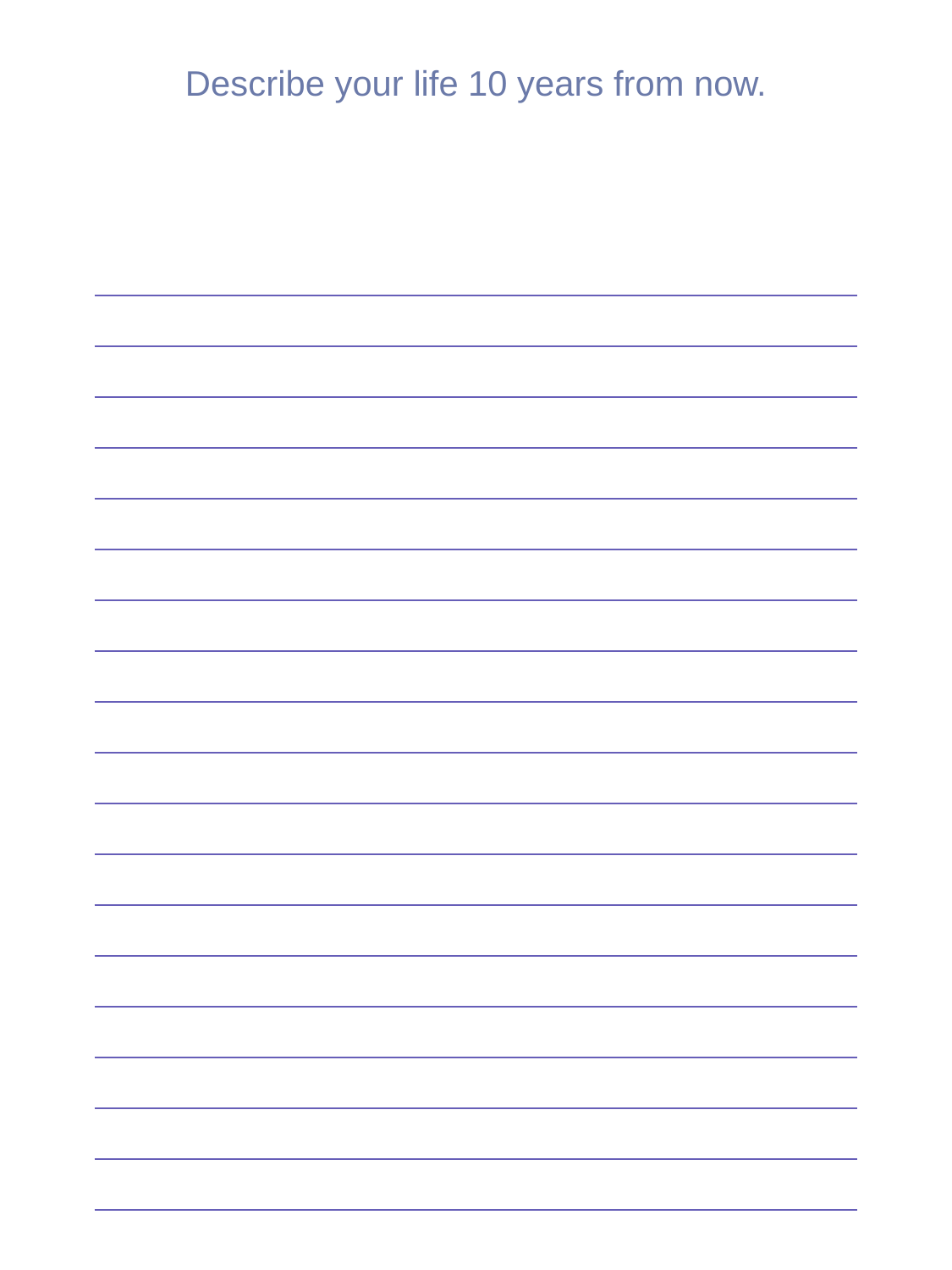

Describe your life 10 years from now.
|  |
| --- |
|  |
|  |
|  |
|  |
|  |
|  |
|  |
|  |
|  |
|  |
|  |
|  |
|  |
|  |
|  |
|  |
|  |